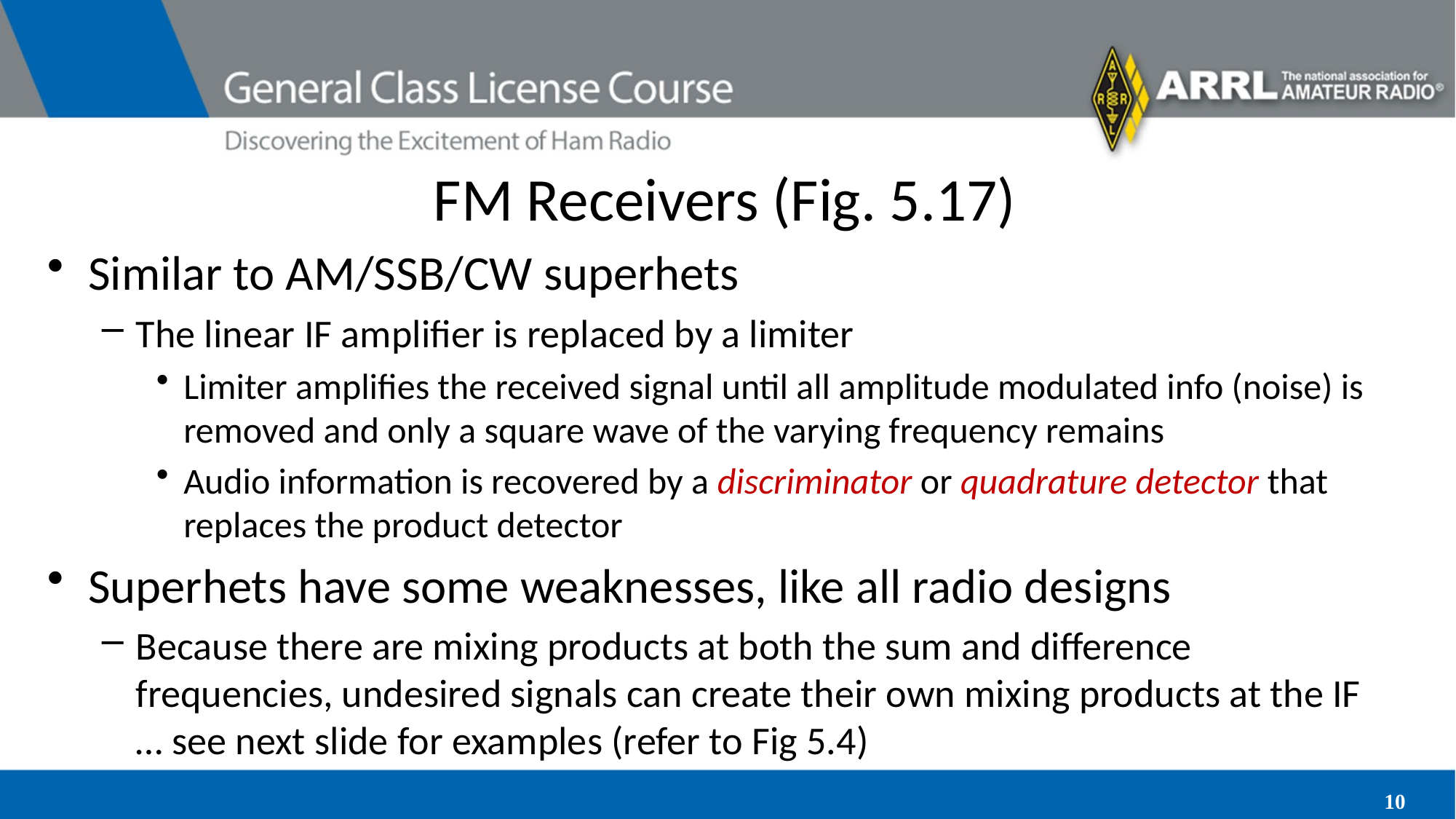

# FM Receivers (Fig. 5.17)
Similar to AM/SSB/CW superhets
The linear IF amplifier is replaced by a limiter
Limiter amplifies the received signal until all amplitude modulated info (noise) is removed and only a square wave of the varying frequency remains
Audio information is recovered by a discriminator or quadrature detector that replaces the product detector
Superhets have some weaknesses, like all radio designs
Because there are mixing products at both the sum and difference frequencies, undesired signals can create their own mixing products at the IF … see next slide for examples (refer to Fig 5.4)